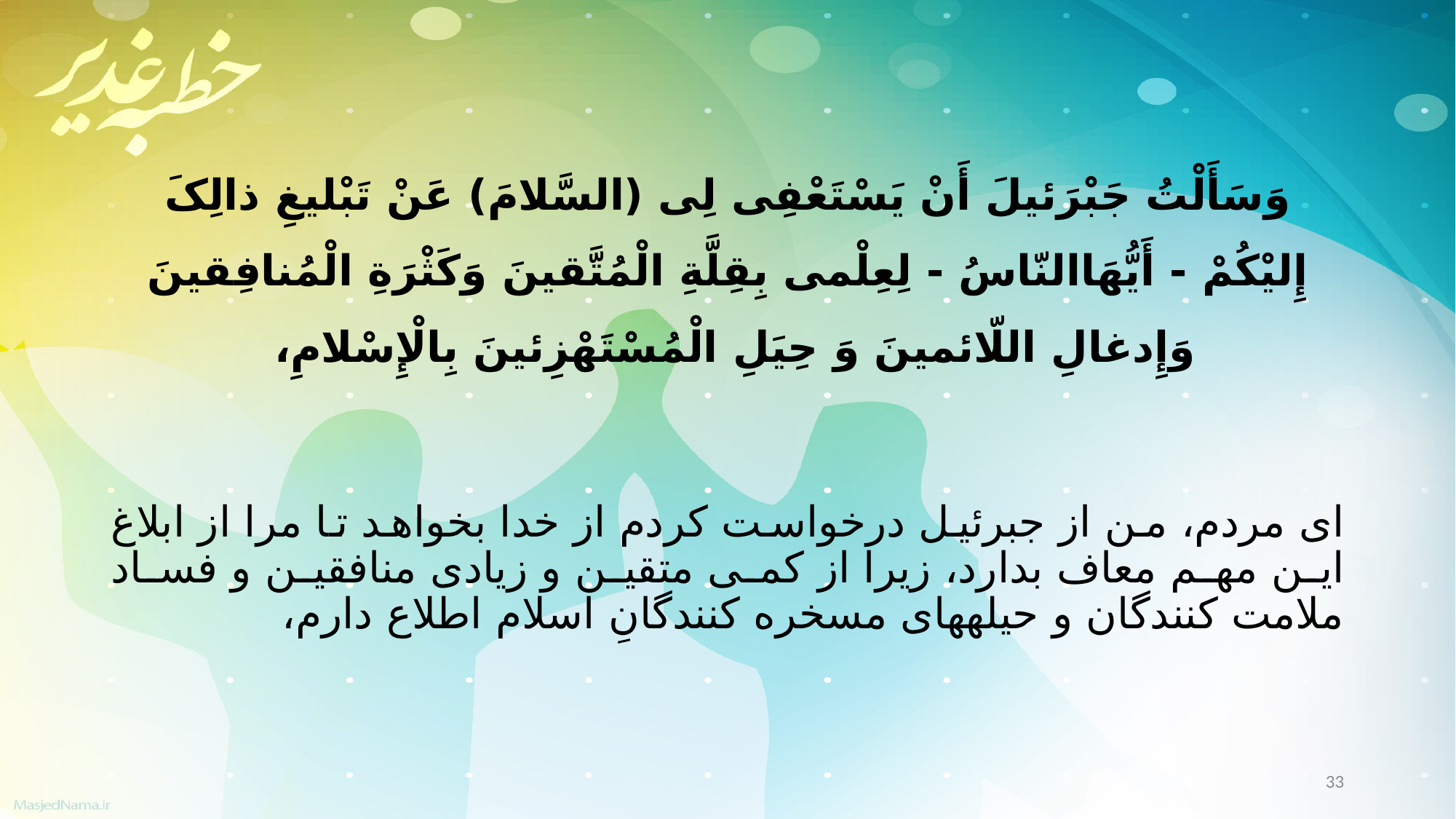

وَسَأَلْتُ جَبْرَئیلَ أَنْ یَسْتَعْفِی لِی (السَّلامَ) عَنْ تَبْلیغِ ذالِکَ إِلیْکُمْ - أَیُّهَاالنّاسُ - لِعِلْمی بِقِلَّةِ الْمُتَّقینَ وَکَثْرَةِ الْمُنافِقینَ وَإِدغالِ اللّائمینَ وَ حِیَلِ الْمُسْتَهْزِئینَ بِالْإِسْلامِ،
اى مردم، من از جبرئیل درخواست کردم از خدا بخواهد تا مرا از ابلاغ این مهم معاف بدارد، زیرا از کمى متقین و زیادى منافقین و فساد ملامت کنندگان و حیله‏هاى مسخره کنندگانِ اسلام اطلاع دارم،
33